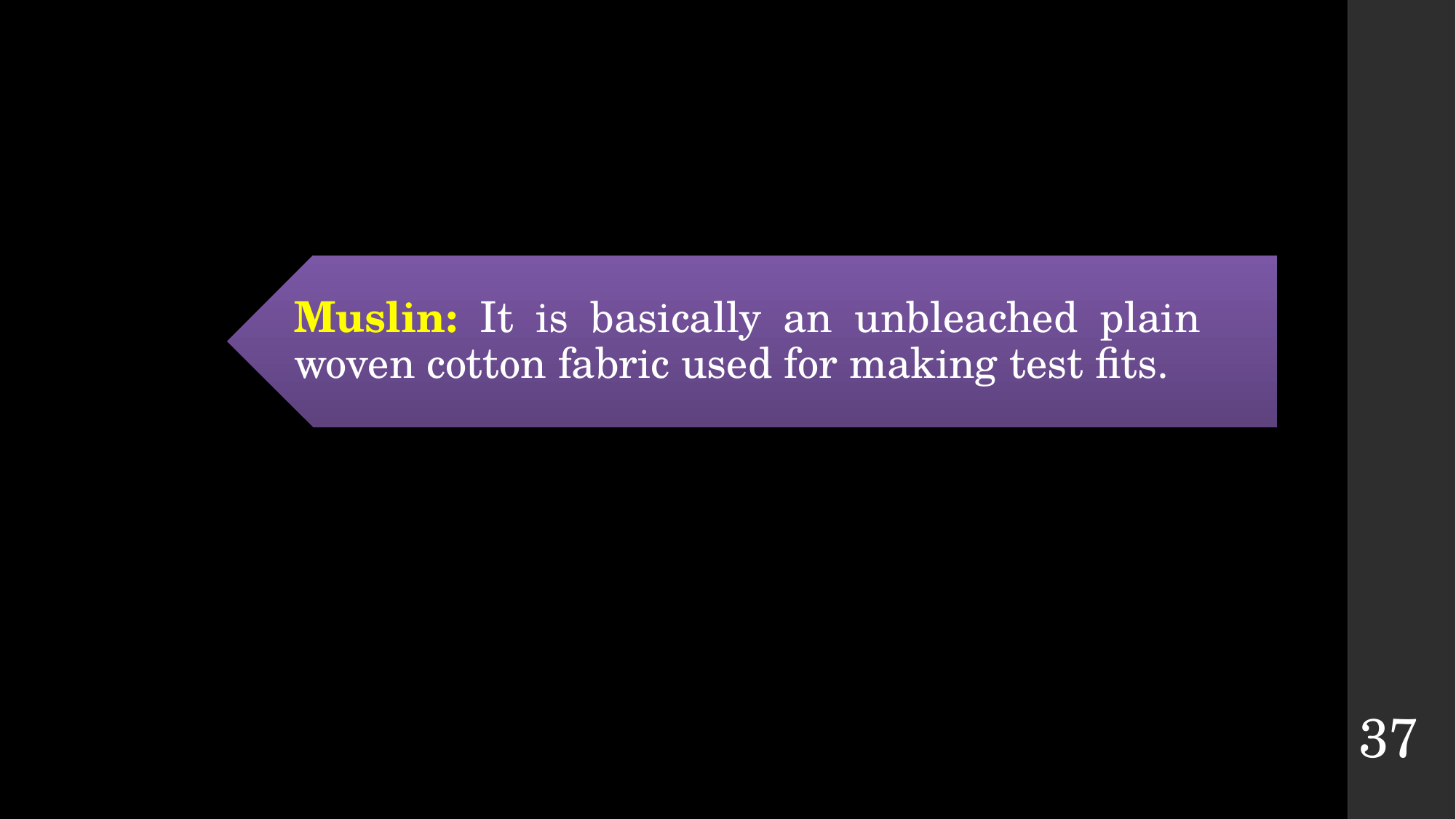

Muslin: It is basically an unbleached plain woven cotton fabric used for making test fits.
37